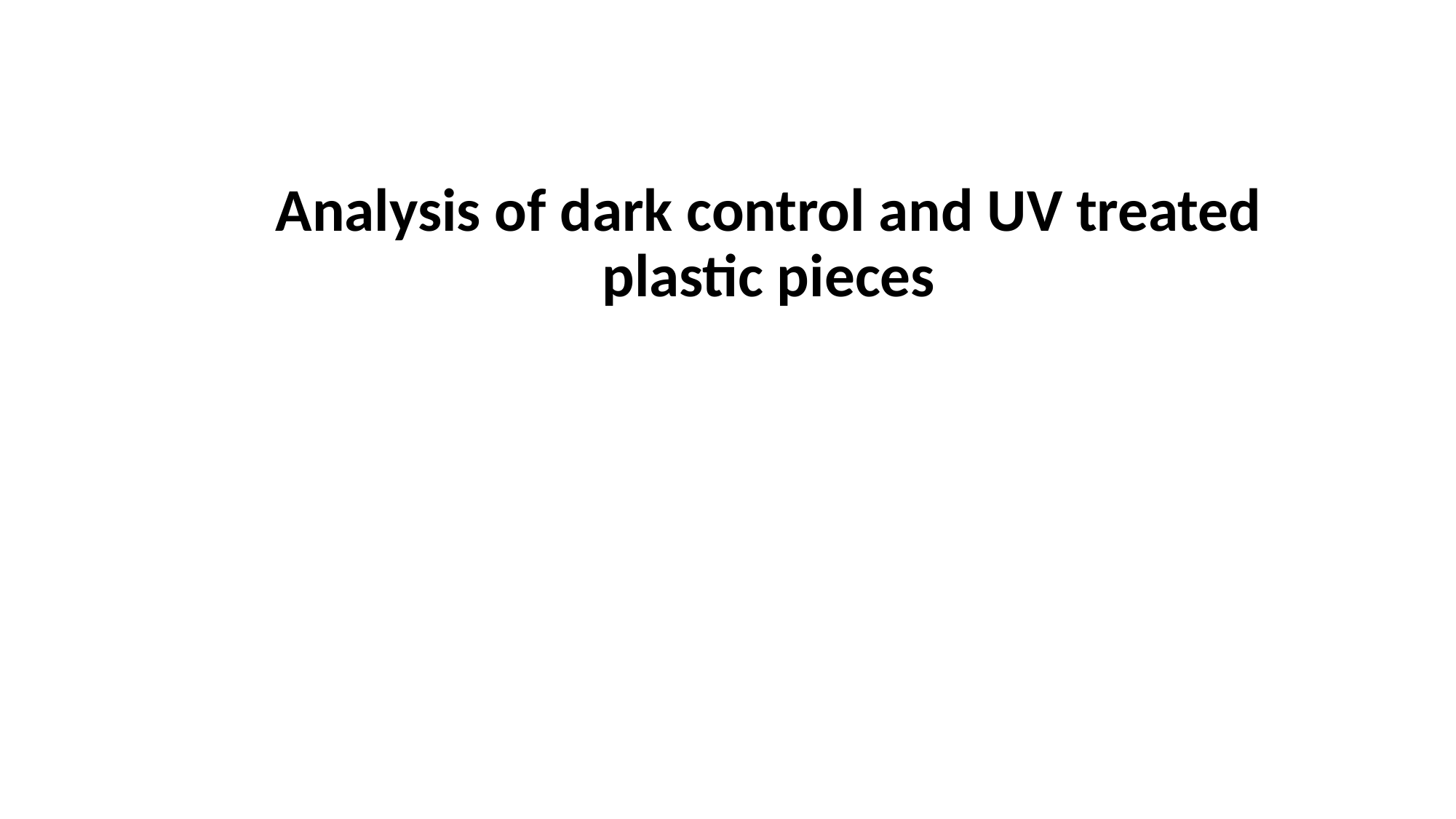

Analysis of dark control and UV treated plastic pieces